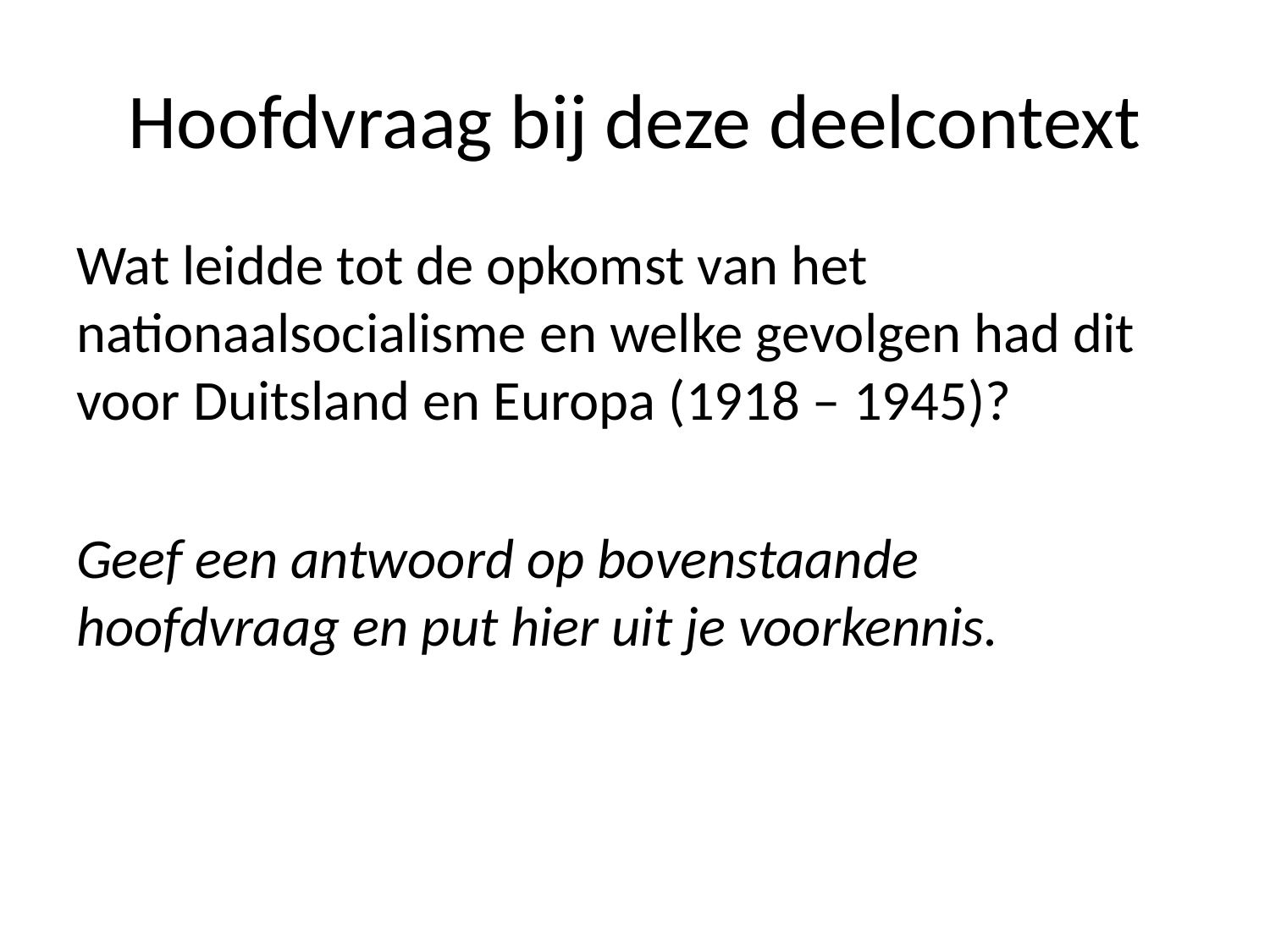

# Hoofdvraag bij deze deelcontext
Wat leidde tot de opkomst van het nationaalsocialisme en welke gevolgen had dit voor Duitsland en Europa (1918 – 1945)?

Geef een antwoord op bovenstaande hoofdvraag en put hier uit je voorkennis.